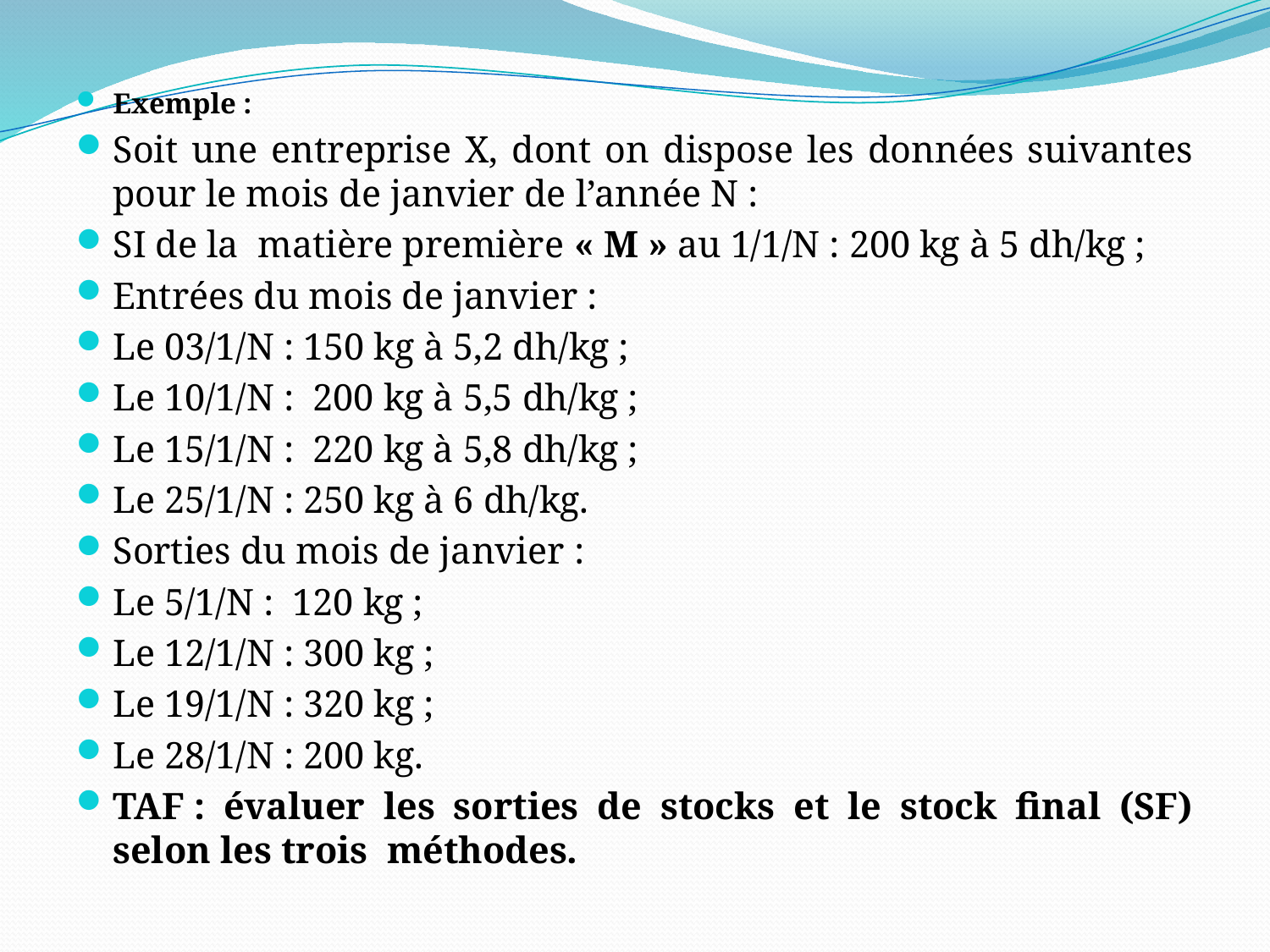

Exemple :
Soit une entreprise X, dont on dispose les données suivantes pour le mois de janvier de l’année N :
SI de la  matière première « M » au 1/1/N : 200 kg à 5 dh/kg ;
Entrées du mois de janvier :
Le 03/1/N : 150 kg à 5,2 dh/kg ;
Le 10/1/N :  200 kg à 5,5 dh/kg ;
Le 15/1/N :  220 kg à 5,8 dh/kg ;
Le 25/1/N : 250 kg à 6 dh/kg.
Sorties du mois de janvier :
Le 5/1/N :  120 kg ;
Le 12/1/N : 300 kg ;
Le 19/1/N : 320 kg ;
Le 28/1/N : 200 kg.
TAF : évaluer les sorties de stocks et le stock final (SF) selon les trois  méthodes.